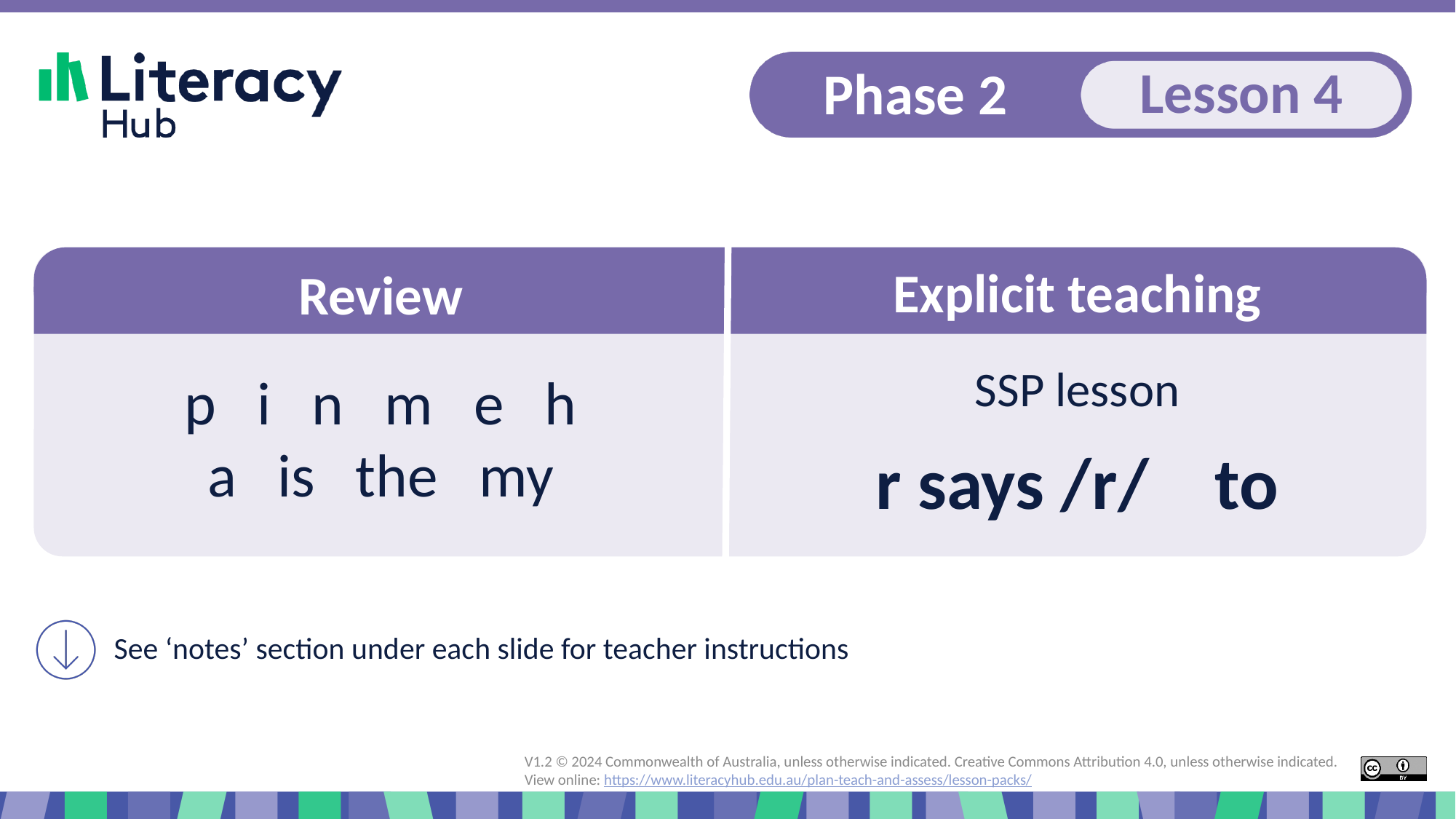

# Explicit teaching
Review
p   i   n   m   e   h
a   is   the   my
SSP lesson
r says /r/    to